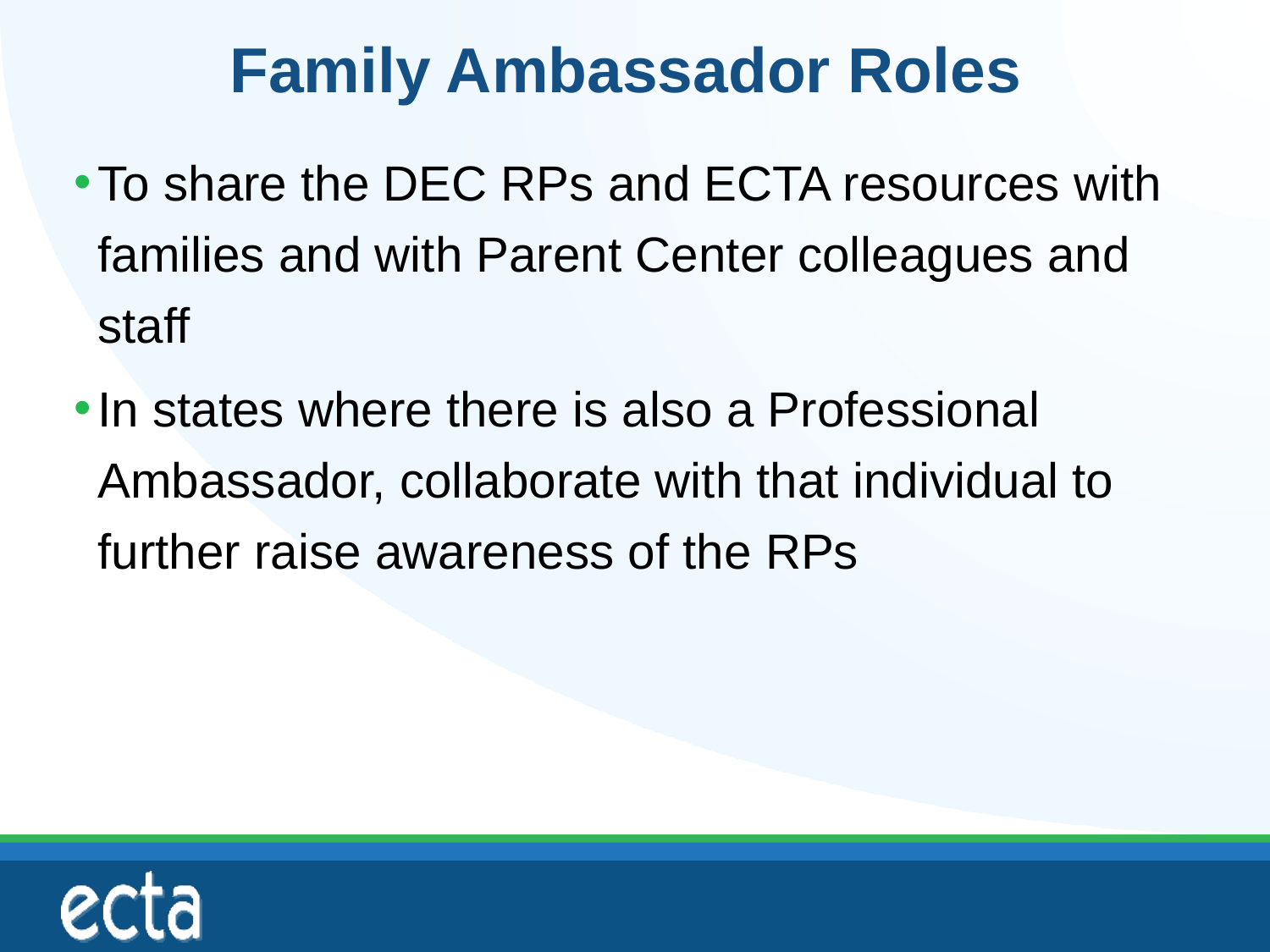

# Family Ambassador Roles
To share the DEC RPs and ECTA resources with families and with Parent Center colleagues and staff
In states where there is also a Professional Ambassador, collaborate with that individual to further raise awareness of the RPs